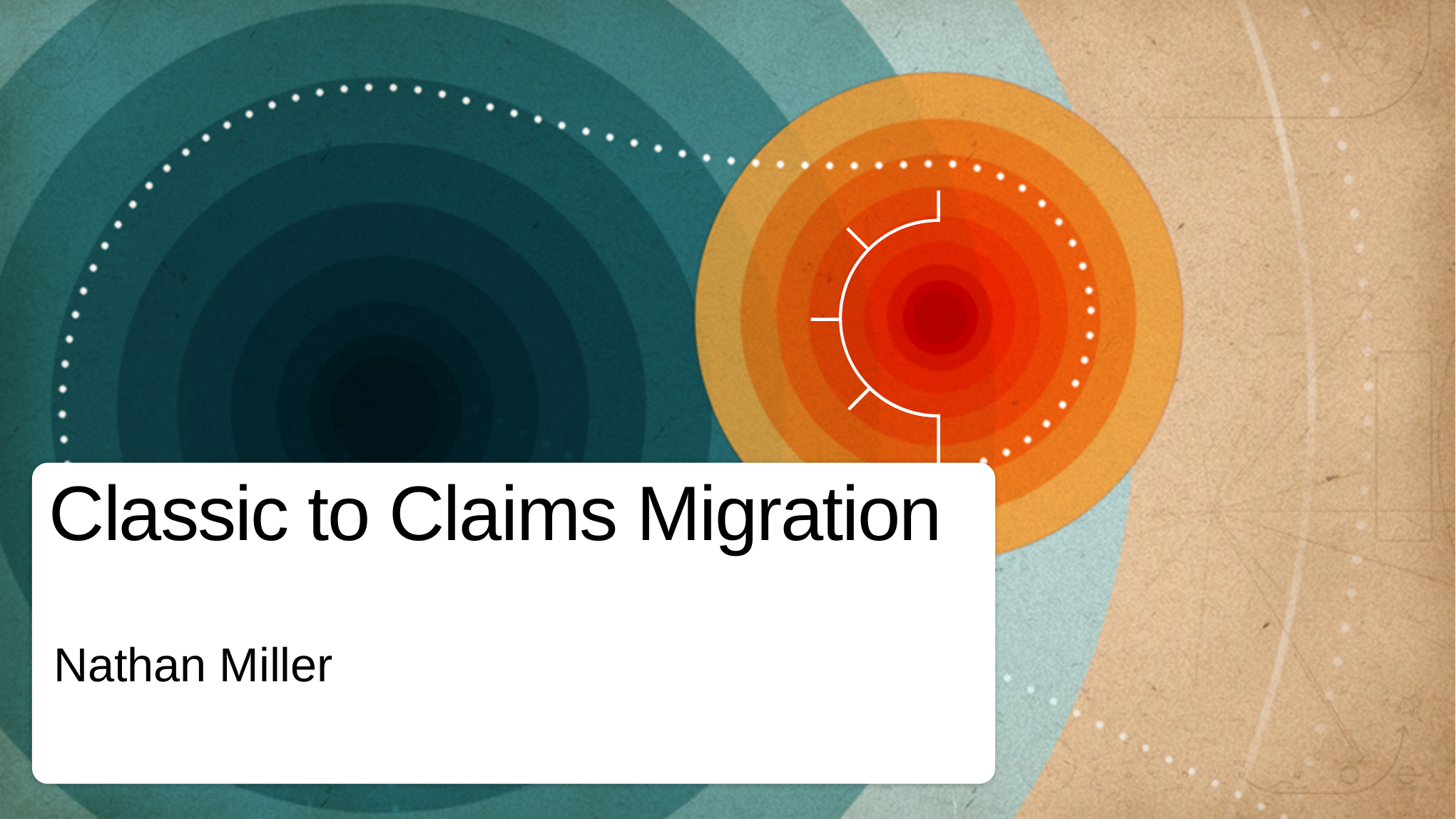

# Classic to Claims Migration
Nathan Miller